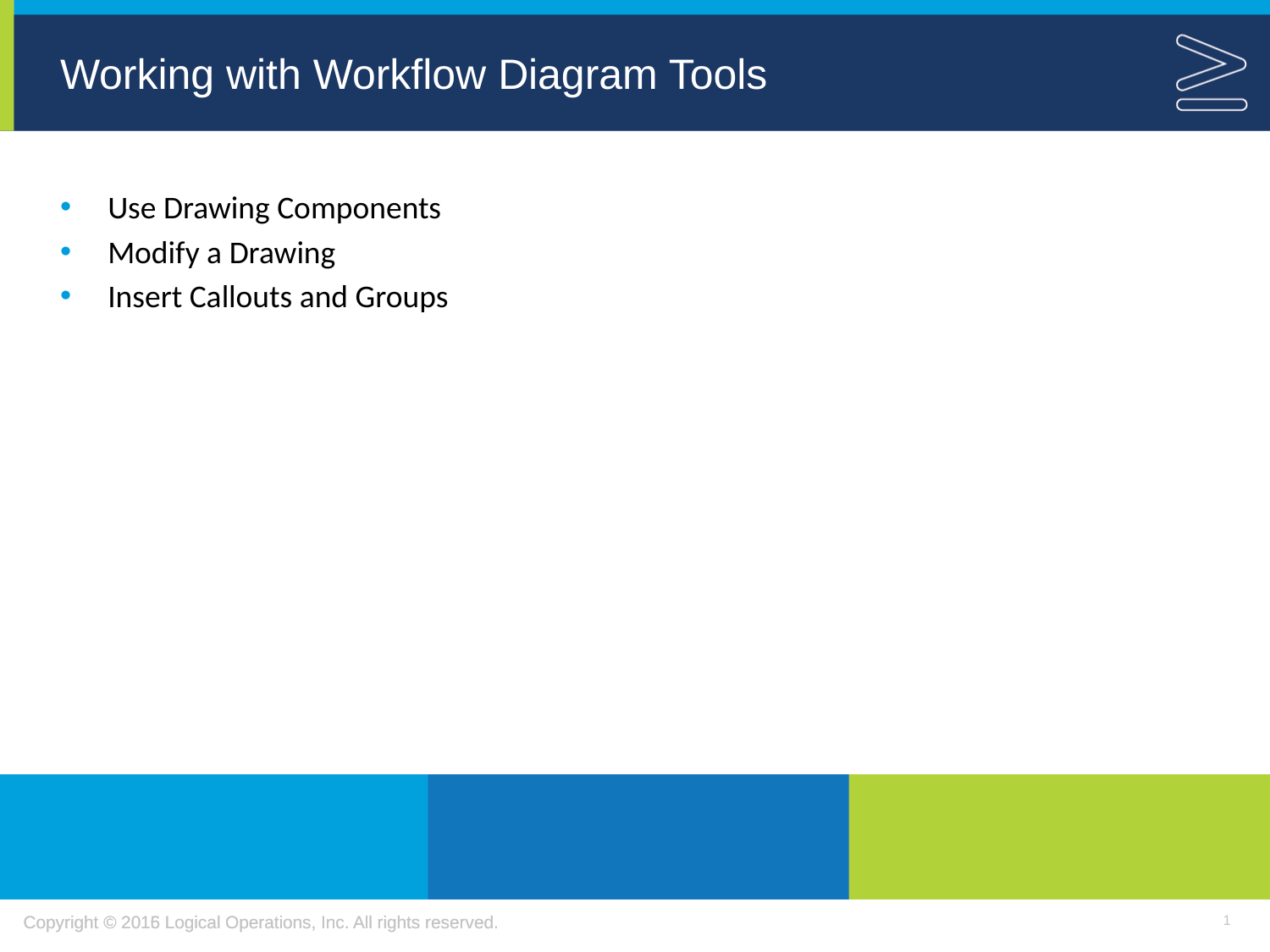

# Working with Workflow Diagram Tools
Use Drawing Components
Modify a Drawing
Insert Callouts and Groups

1